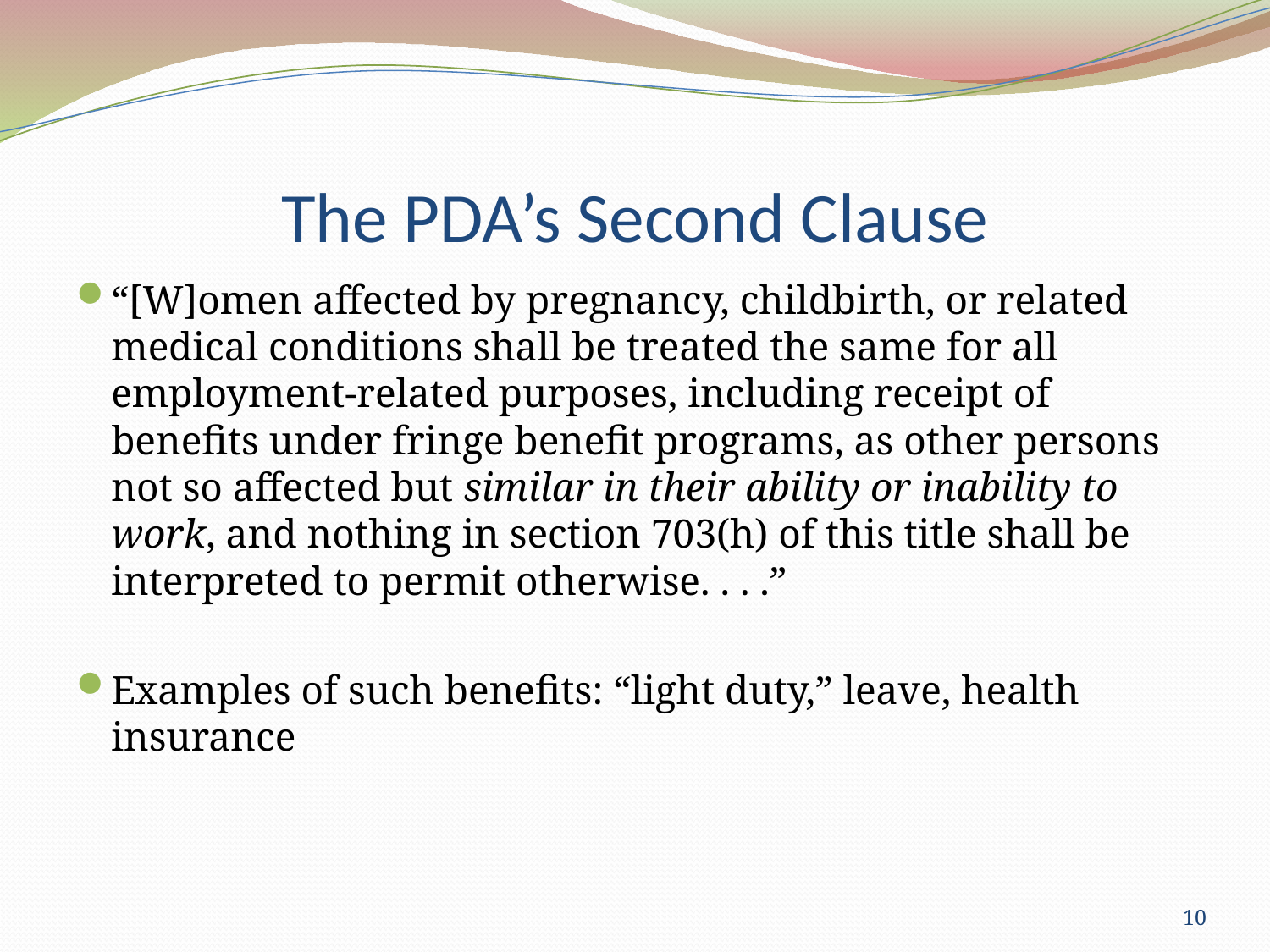

# The PDA’s Second Clause
“[W]omen affected by pregnancy, childbirth, or related medical conditions shall be treated the same for all employment-related purposes, including receipt of benefits under fringe benefit programs, as other persons not so affected but similar in their ability or inability to work, and nothing in section 703(h) of this title shall be interpreted to permit otherwise. . . .”

Examples of such benefits: “light duty,” leave, health insurance

10